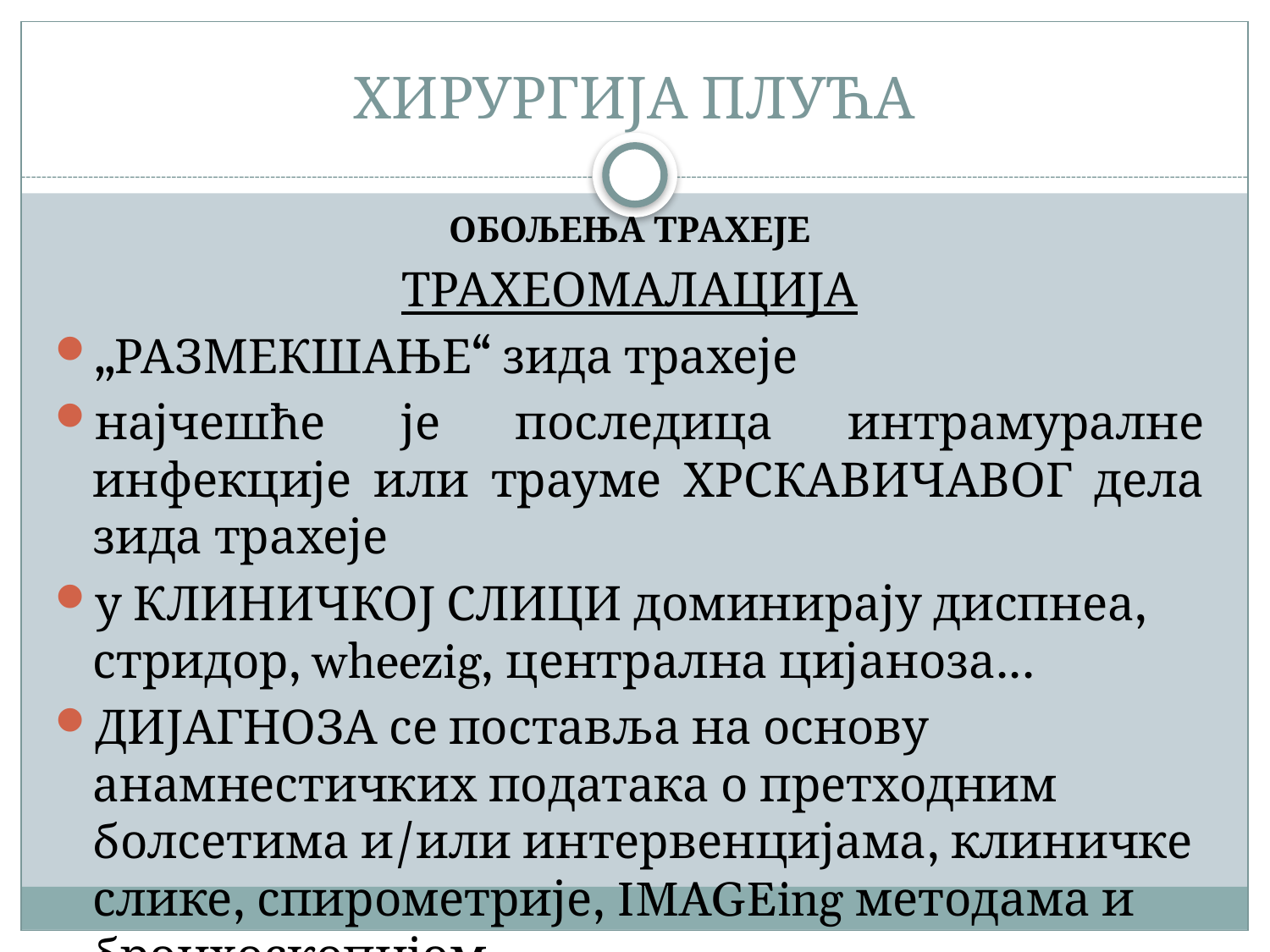

# ХИРУРГИЈА ПЛУЋА
ОБОЉЕЊА ТРАХЕЈЕ
ТРАХЕОМАЛАЦИЈА
„РАЗМЕКШАЊЕ“ зида трахеје
најчешће је последица интрамуралне инфекције или трауме ХРСКАВИЧАВОГ дела зида трахеје
у КЛИНИЧКОЈ СЛИЦИ доминирају диспнеа, стридор, wheezig, централна цијаноза...
ДИЈАГНОЗА се поставља на основу анамнестичких података о претходним болсетима и/или интервенцијама, клиничке слике, спирометрије, IMAGEing методама и бронхоскопијом